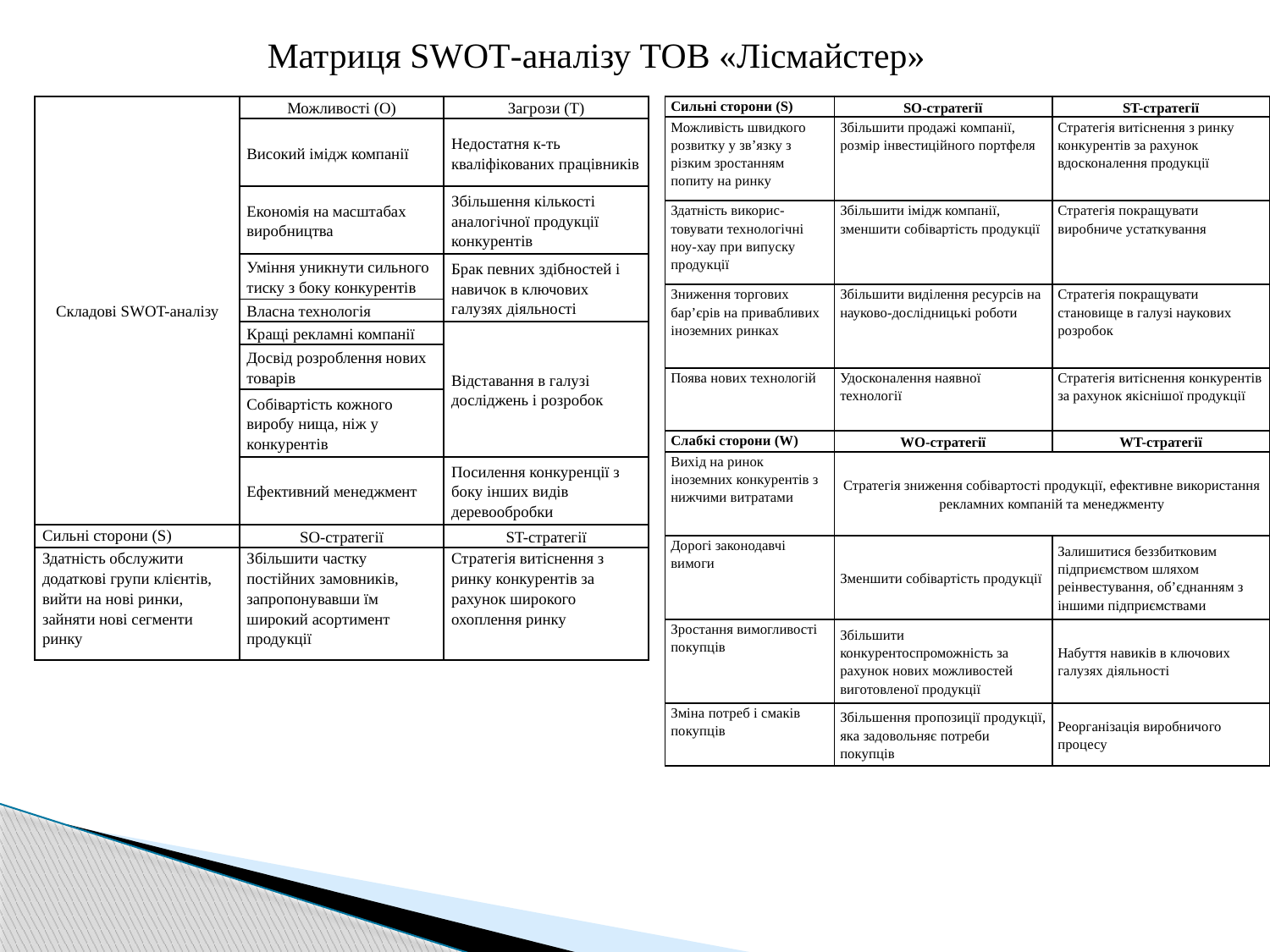

Матриця SWOT-аналізу ТОВ «Лісмайстер»
| Складові SWOT-аналізу | Можливості (О) | Загрози (Т) |
| --- | --- | --- |
|  | Високий імідж компанії | Недостатня к-ть кваліфікованих працівників |
|  | Економія на масштабах виробництва | Збільшення кількості аналогічної продукції конкурентів |
|  | Уміння уникнути сильного тиску з боку конкурентів | Брак певних здібностей і навичок в ключових галузях діяльності |
|  | Власна технологія |  |
|  | Кращі рекламні компанії | Відставання в галузі досліджень і розробок |
|  | Досвід розроблення нових товарів |  |
|  | Собівартість кожного виробу нища, ніж у конкурентів |  |
|  | Ефективний менеджмент | Посилення конкуренції з боку інших видів деревообробки |
| Сильні сторони (S) | SO-стратегії | ST-стратегії |
| Здатність обслужити додаткові групи клієнтів, вийти на нові ринки, зайняти нові сегменти ринку | Збільшити частку постійних замовників, запропонувавши їм широкий асортимент продукції | Стратегія витіснення з ринку конкурентів за рахунок широкого охоплення ринку |
| Сильні сторони (S) | SO-стратегії | ST-стратегії |
| --- | --- | --- |
| Можливість швидкого розвитку у зв’язку з різким зростанням попиту на ринку | Збільшити продажі компанії, розмір інвестиційного портфеля | Стратегія витіснення з ринку конкурентів за рахунок вдосконалення продукції |
| Здатність викорис-товувати технологічні ноу-хау при випуску продукції | Збільшити імідж компанії, зменшити собівартість продукції | Стратегія покращувати виробниче устаткування |
| Зниження торгових бар’єрів на привабливих іноземних ринках | Збільшити виділення ресурсів на науково-дослідницькі роботи | Стратегія покращувати становище в галузі наукових розробок |
| Поява нових технологій | Удосконалення наявної технології | Стратегія витіснення конкурентів за рахунок якіснішої продукції |
| Слабкі сторони (W) | WO-стратегії | WT-стратегії |
| Вихід на ринок іноземних конкурентів з нижчими витратами | Стратегія зниження собівартості продукції, ефективне використання рекламних компаній та менеджменту |  |
| Дорогі законодавчі вимоги | Зменшити собівартість продукції | Залишитися беззбитковим підприємством шляхом реінвестування, об’єднанням з іншими підприємствами |
| Зростання вимогливості покупців | Збільшити конкурентоспроможність за рахунок нових можливостей виготовленої продукції | Набуття навиків в ключових галузях діяльності |
| Зміна потреб і смаків покупців | Збільшення пропозиції продукції, яка задовольняє потреби покупців | Реорганізація виробничого процесу |